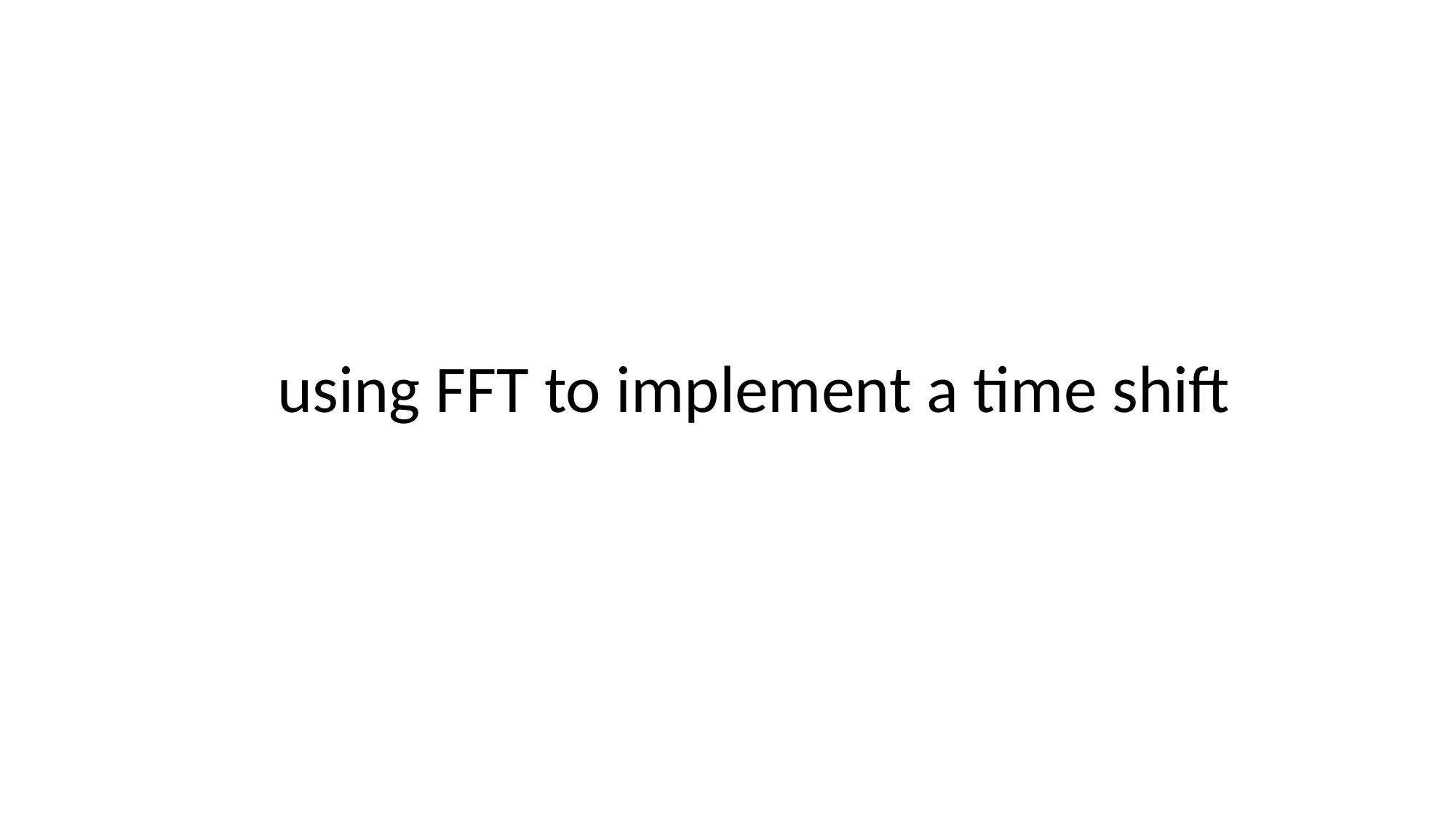

# using FFT to implement a time shift